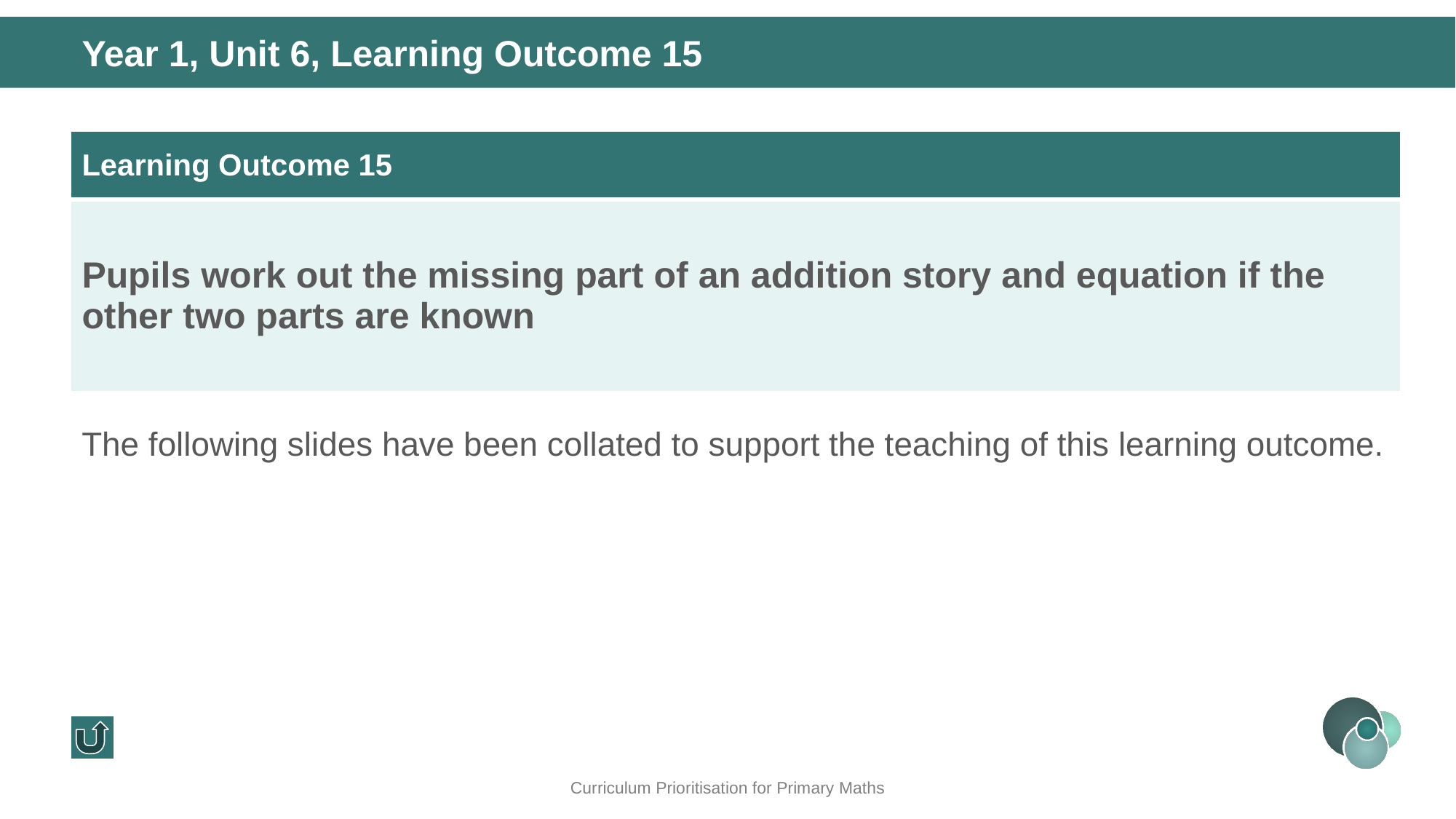

Year 1, Unit 6, Learning Outcome 15
| Learning Outcome 15 |
| --- |
| Pupils work out the missing part of an addition story and equation if the other two parts are known |
The following slides have been collated to support the teaching of this learning outcome.

Curriculum Prioritisation for Primary Maths